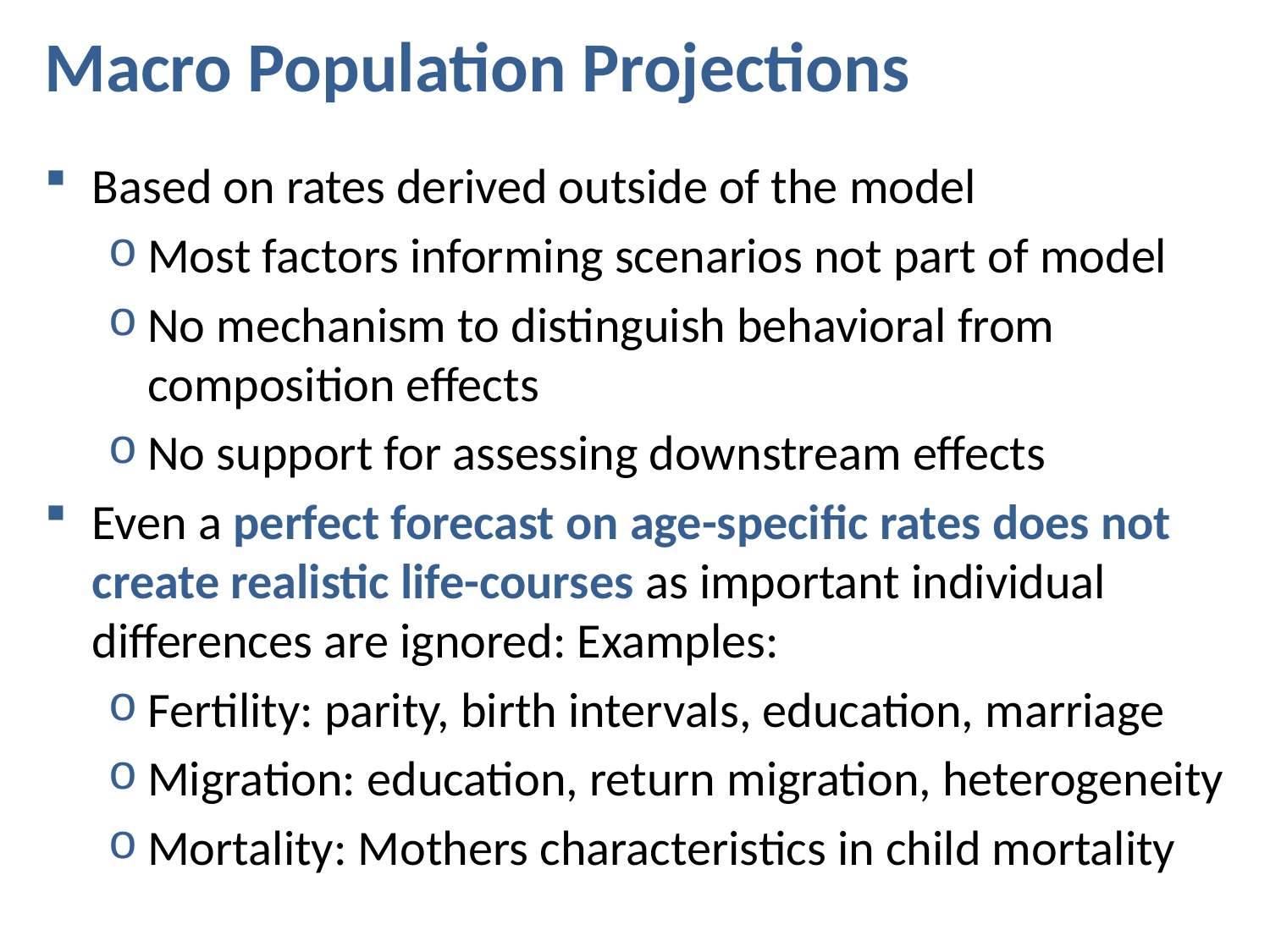

# Macro Population Projections
Based on rates derived outside of the model
Most factors informing scenarios not part of model
No mechanism to distinguish behavioral from composition effects
No support for assessing downstream effects
Even a perfect forecast on age-specific rates does not create realistic life-courses as important individual differences are ignored: Examples:
Fertility: parity, birth intervals, education, marriage
Migration: education, return migration, heterogeneity
Mortality: Mothers characteristics in child mortality